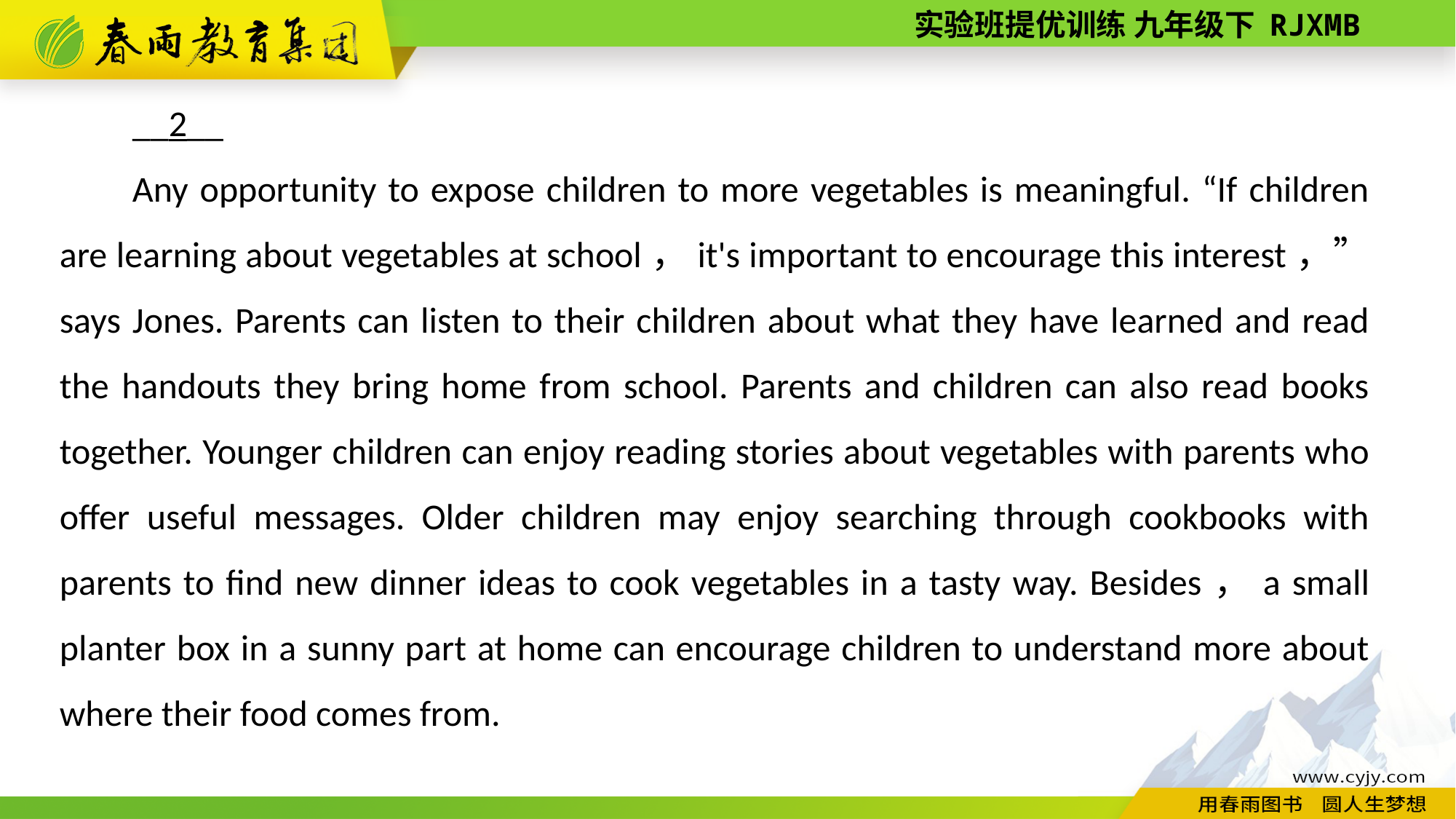

__2__
Any opportunity to expose children to more vegetables is meaningful. “If children are learning about vegetables at school，it's important to encourage this interest，” says Jones. Parents can listen to their children about what they have learned and read the handouts they bring home from school. Parents and children can also read books together. Younger children can enjoy reading stories about vegetables with parents who offer useful messages. Older children may enjoy searching through cookbooks with parents to find new dinner ideas to cook vegetables in a tasty way. Besides，a small planter box in a sunny part at home can encourage children to understand more about where their food comes from.